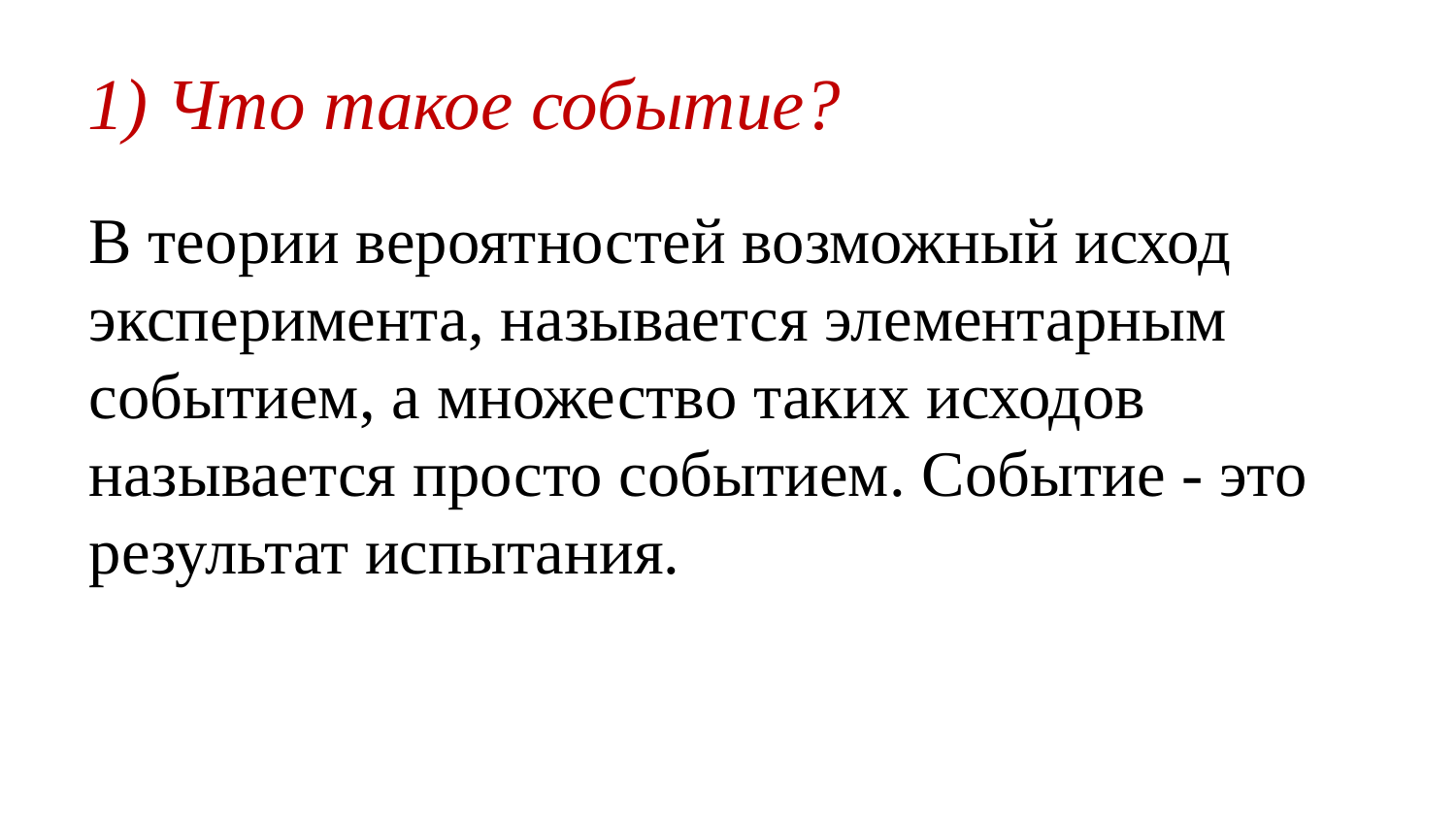

# 1) Что такое событие?
В теории вероятностей возможный исход эксперимента, называется элементарным событием, а множество таких исходов называется просто событием. Событие - это результат испытания.